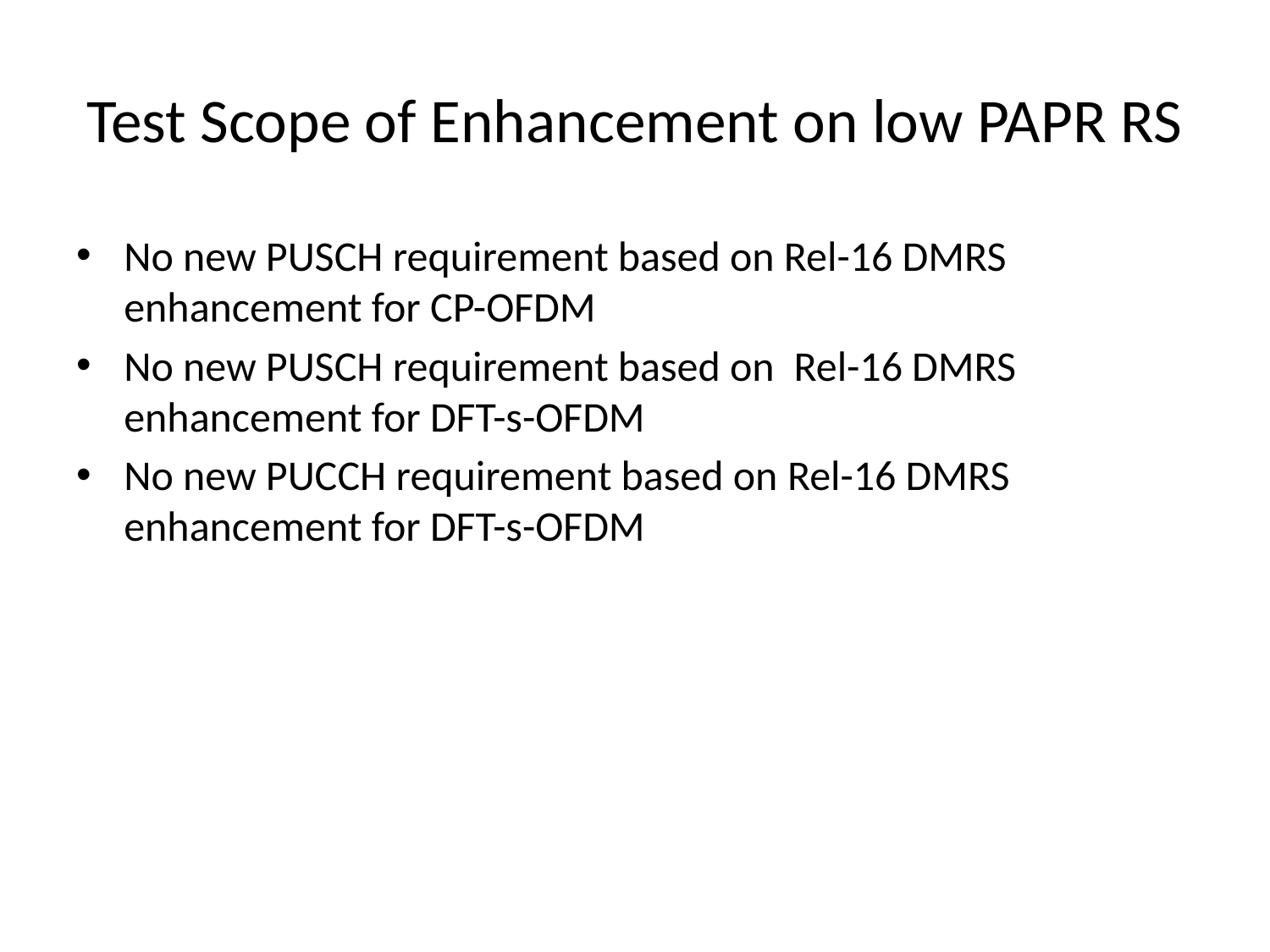

# Test Scope of Enhancement on low PAPR RS
No new PUSCH requirement based on Rel-16 DMRS enhancement for CP-OFDM
No new PUSCH requirement based on  Rel-16 DMRS enhancement for DFT-s-OFDM
No new PUCCH requirement based on Rel-16 DMRS enhancement for DFT-s-OFDM